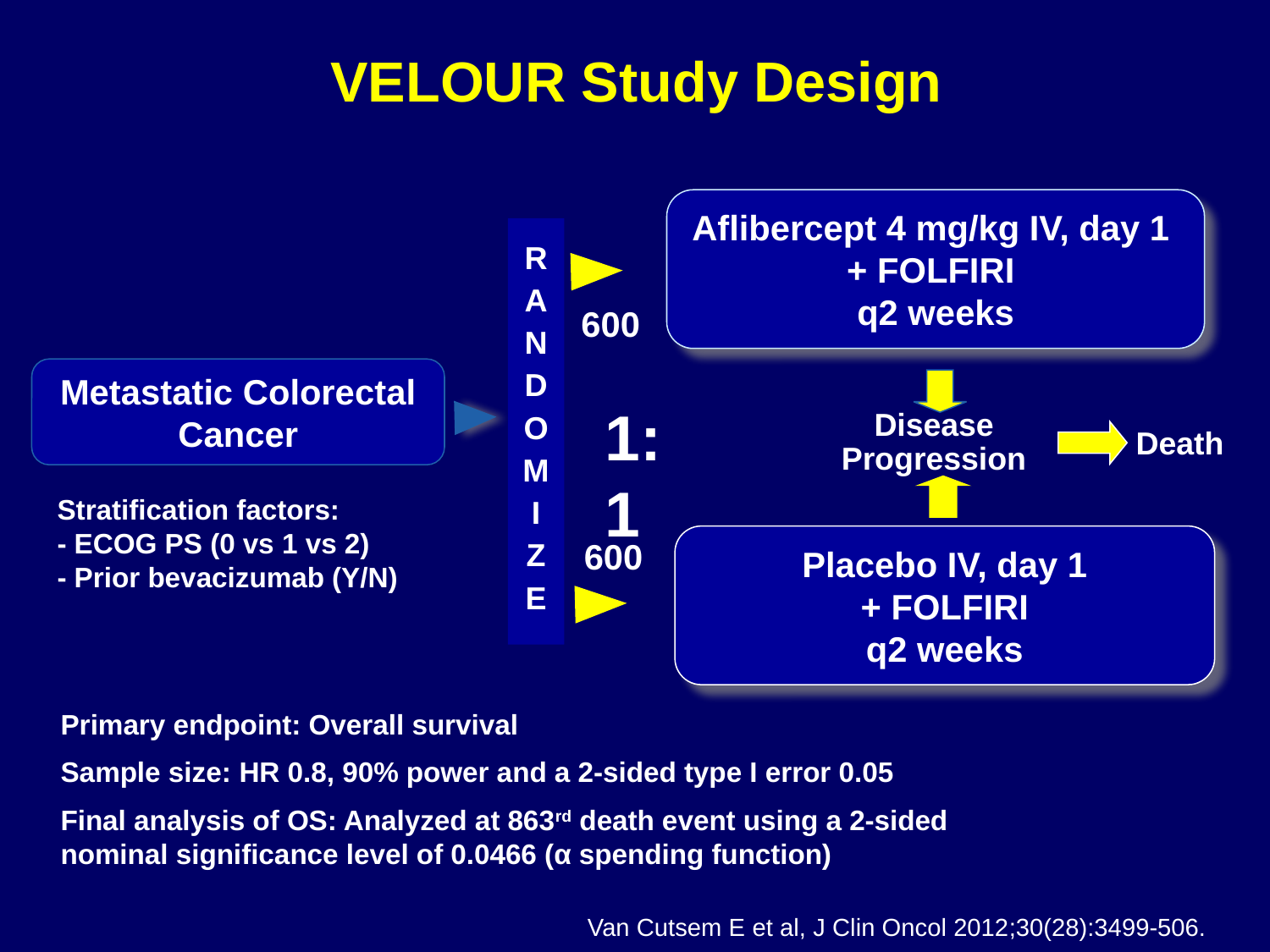

VELOUR Study Design
Aflibercept 4 mg/kg IV, day 1
+ FOLFIRI
q2 weeks
R
A
N
D
O
M
I
Z
E

 600
Metastatic Colorectal Cancer

1:1

Disease Progression
Death

Stratification factors:
- ECOG PS (0 vs 1 vs 2)
- Prior bevacizumab (Y/N)

Placebo IV, day 1
+ FOLFIRI
q2 weeks
600

Primary endpoint: Overall survival
Sample size: HR 0.8, 90% power and a 2-sided type I error 0.05
Final analysis of OS: Analyzed at 863rd death event using a 2-sided
nominal significance level of 0.0466 (α spending function)
Van Cutsem E et al, J Clin Oncol 2012;30(28):3499-506.